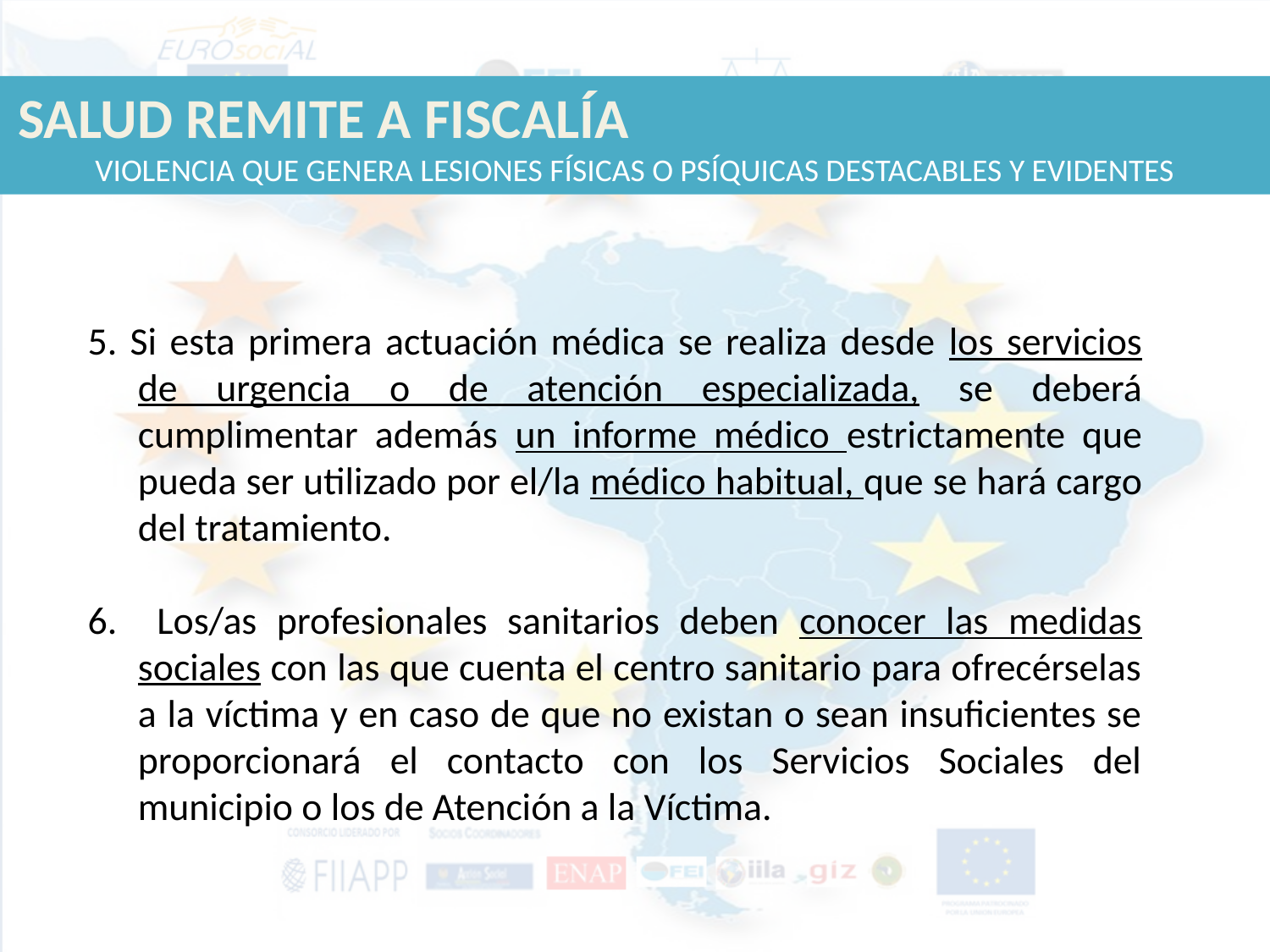

SALUD REMITE A FISCALÍA                                                  VIOLENCIA QUE GENERA LESIONES FÍSICAS O PSÍQUICAS DESTACABLES Y EVIDENTES
5. Si esta primera actuación médica se realiza desde los servicios de urgencia o de atención especializada, se deberá cumplimentar además un informe médico estrictamente que pueda ser utilizado por el/la médico habitual, que se hará cargo del tratamiento.

6.  Los/as profesionales sanitarios deben conocer las medidas sociales con las que cuenta el centro sanitario para ofrecérselas a la víctima y en caso de que no existan o sean insuficientes se proporcionará el contacto con los Servicios Sociales del municipio o los de Atención a la Víctima.